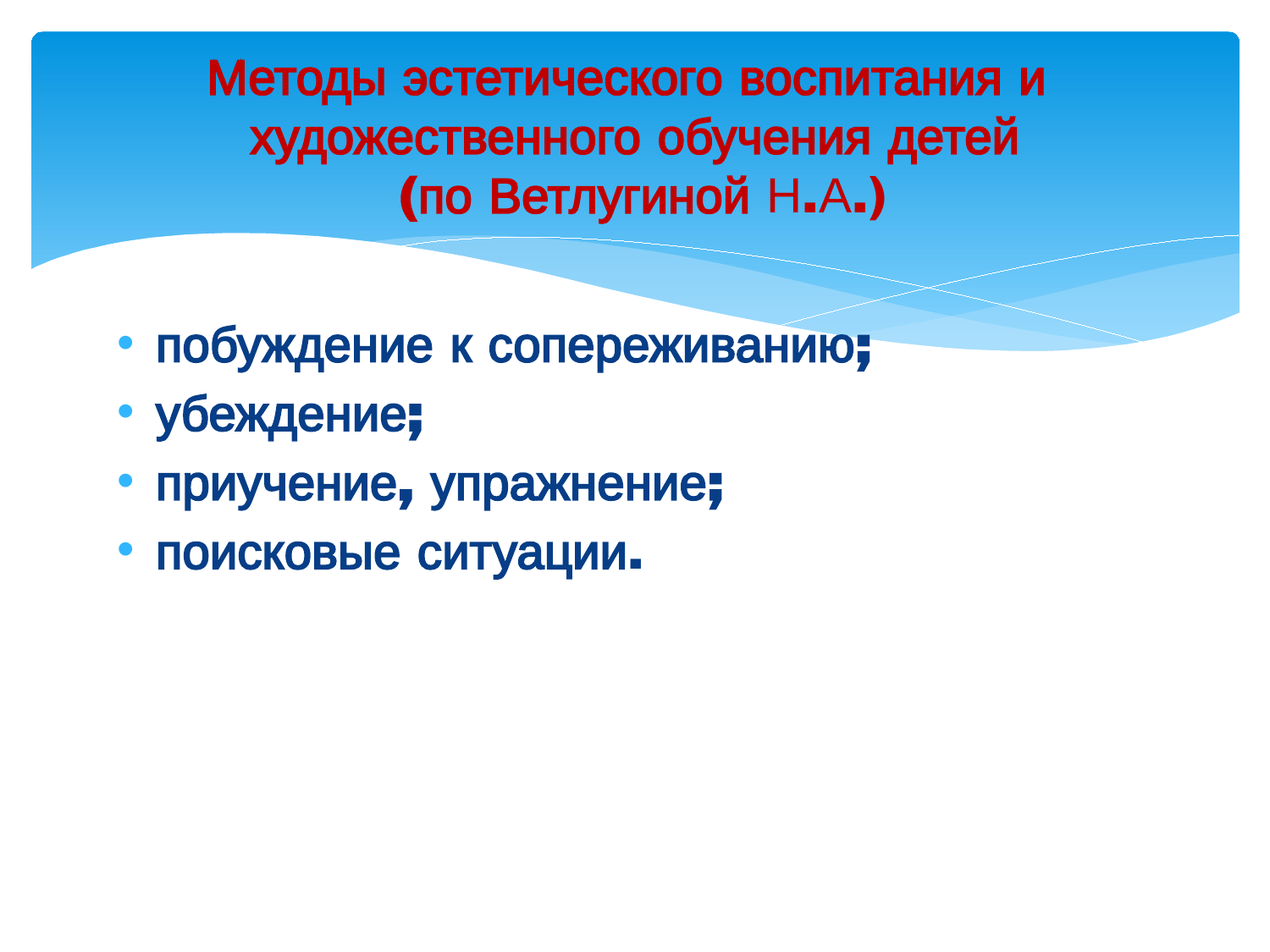

# Методы эстетического воспитания и художественного обучения детей (по Ветлугиной Н.А.)
побуждение к сопереживанию;
убеждение;
приучение, упражнение;
поисковые ситуации.